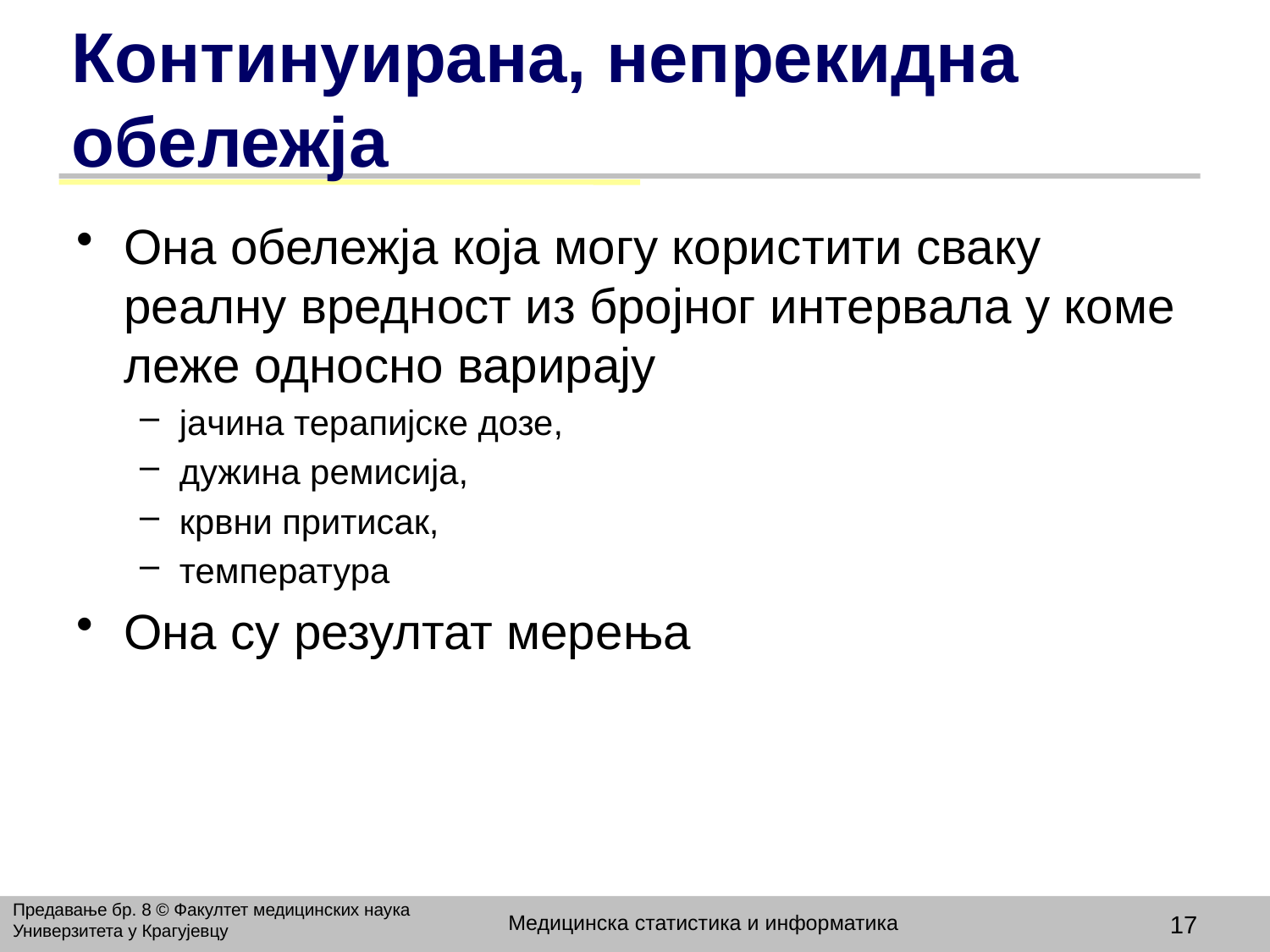

# Континуирана, непрекидна обележја
Она обележја која могу користити сваку реалну вредност из бројног интервала у коме леже односно варирају
јачина терапијске дозе,
дужина ремисија,
крвни притисак,
температура
Она су резултат мерења

Предавање бр. 8 © Факултет медицинских наука Универзитета у Крагујевцу
Медицинска статистика и информатика
17